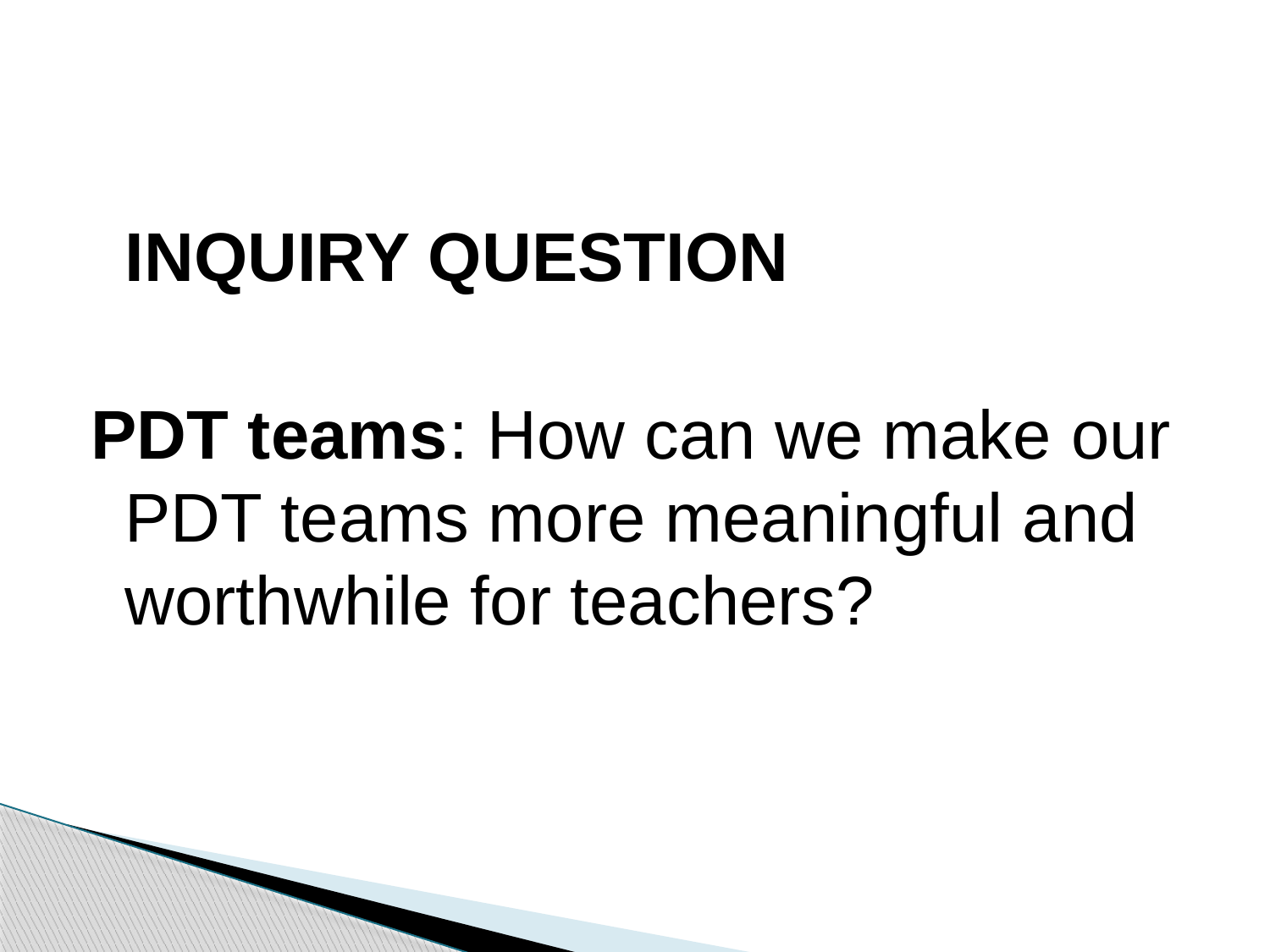

INQUIRY QUESTION

PDT teams: How can we make our PDT teams more meaningful and worthwhile for teachers?